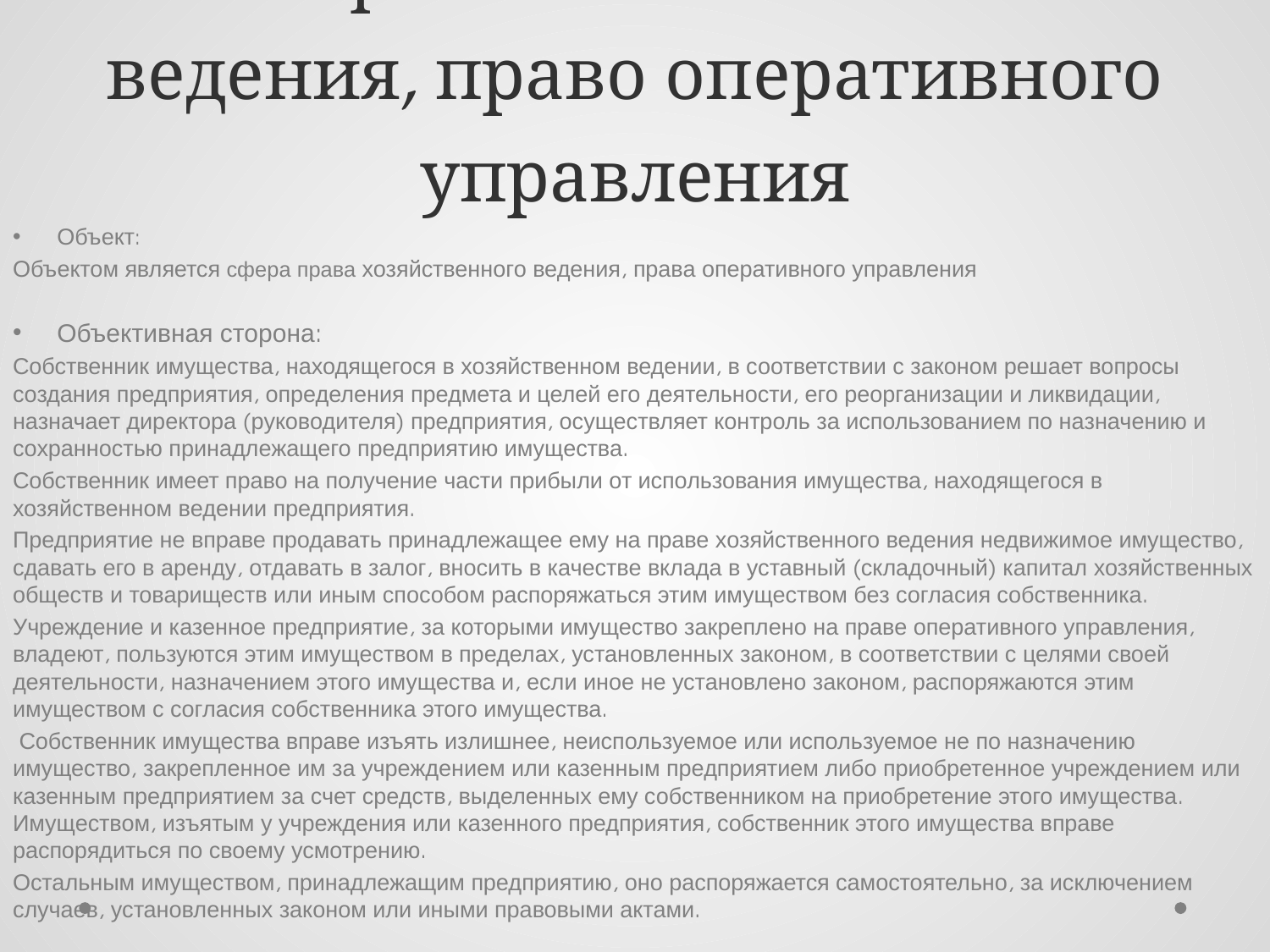

# 22.  Право хозяйственного ведения, право оперативного управления
Объект:
Объектом является сфера права хозяйственного ведения, права оперативного управления

Объективная сторона:
Собственник имущества, находящегося в хозяйственном ведении, в соответствии с законом решает вопросы создания предприятия, определения предмета и целей его деятельности, его реорганизации и ликвидации, назначает директора (руководителя) предприятия, осуществляет контроль за использованием по назначению и сохранностью принадлежащего предприятию имущества.
Собственник имеет право на получение части прибыли от использования имущества, находящегося в хозяйственном ведении предприятия.
Предприятие не вправе продавать принадлежащее ему на праве хозяйственного ведения недвижимое имущество, сдавать его в аренду, отдавать в залог, вносить в качестве вклада в уставный (складочный) капитал хозяйственных обществ и товариществ или иным способом распоряжаться этим имуществом без согласия собственника.
Учреждение и казенное предприятие, за которыми имущество закреплено на праве оперативного управления, владеют, пользуются этим имуществом в пределах, установленных законом, в соответствии с целями своей деятельности, назначением этого имущества и, если иное не установлено законом, распоряжаются этим имуществом с согласия собственника этого имущества.
 Собственник имущества вправе изъять излишнее, неиспользуемое или используемое не по назначению имущество, закрепленное им за учреждением или казенным предприятием либо приобретенное учреждением или казенным предприятием за счет средств, выделенных ему собственником на приобретение этого имущества. Имуществом, изъятым у учреждения или казенного предприятия, собственник этого имущества вправе распорядиться по своему усмотрению.
Остальным имуществом, принадлежащим предприятию, оно распоряжается самостоятельно, за исключением случаев, установленных законом или иными правовыми актами.